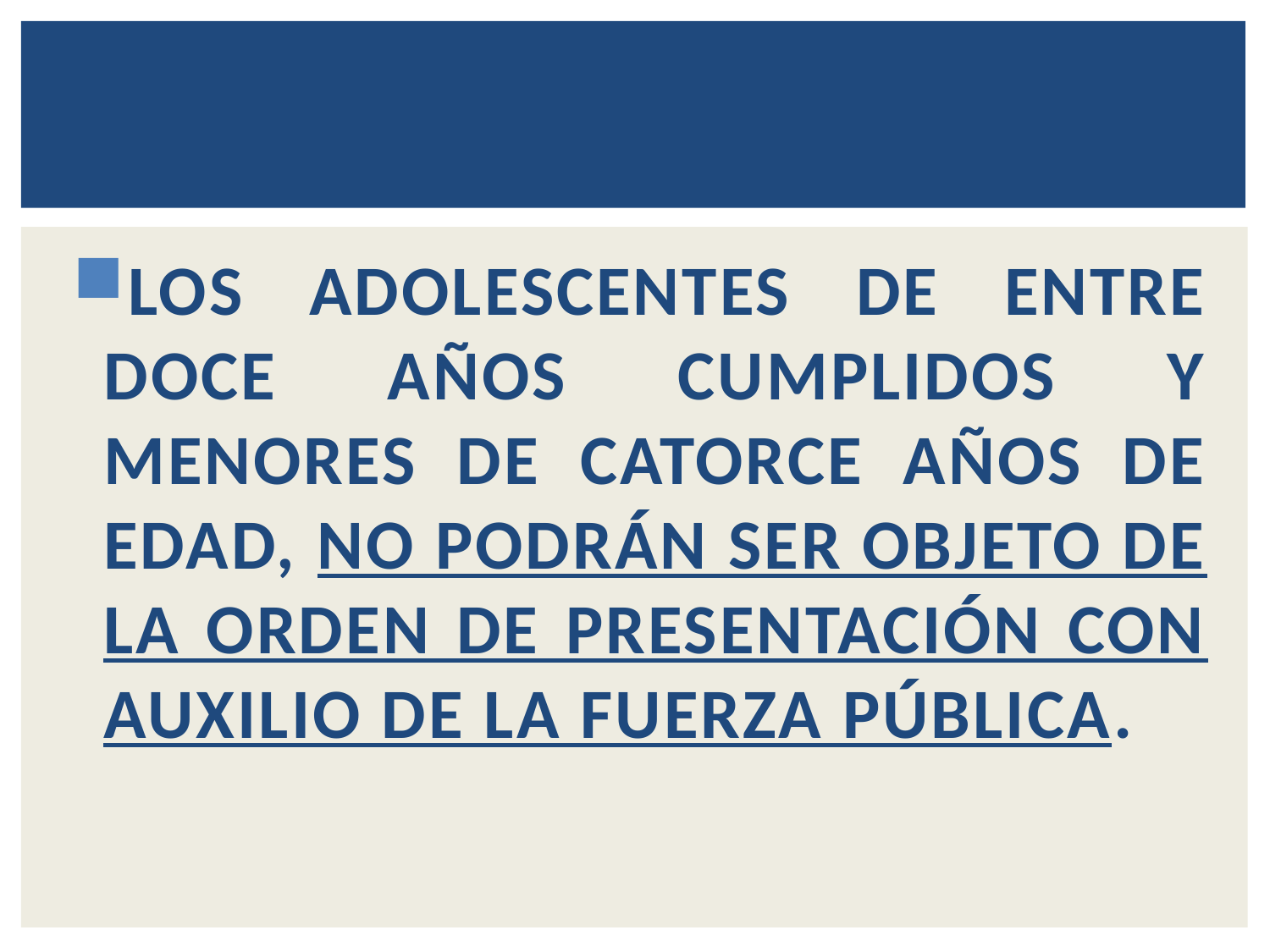

#
LOS ADOLESCENTES DE ENTRE DOCE AÑOS CUMPLIDOS Y MENORES DE CATORCE AÑOS DE EDAD, NO PODRÁN SER OBJETO DE LA ORDEN DE PRESENTACIÓN CON AUXILIO DE LA FUERZA PÚBLICA.